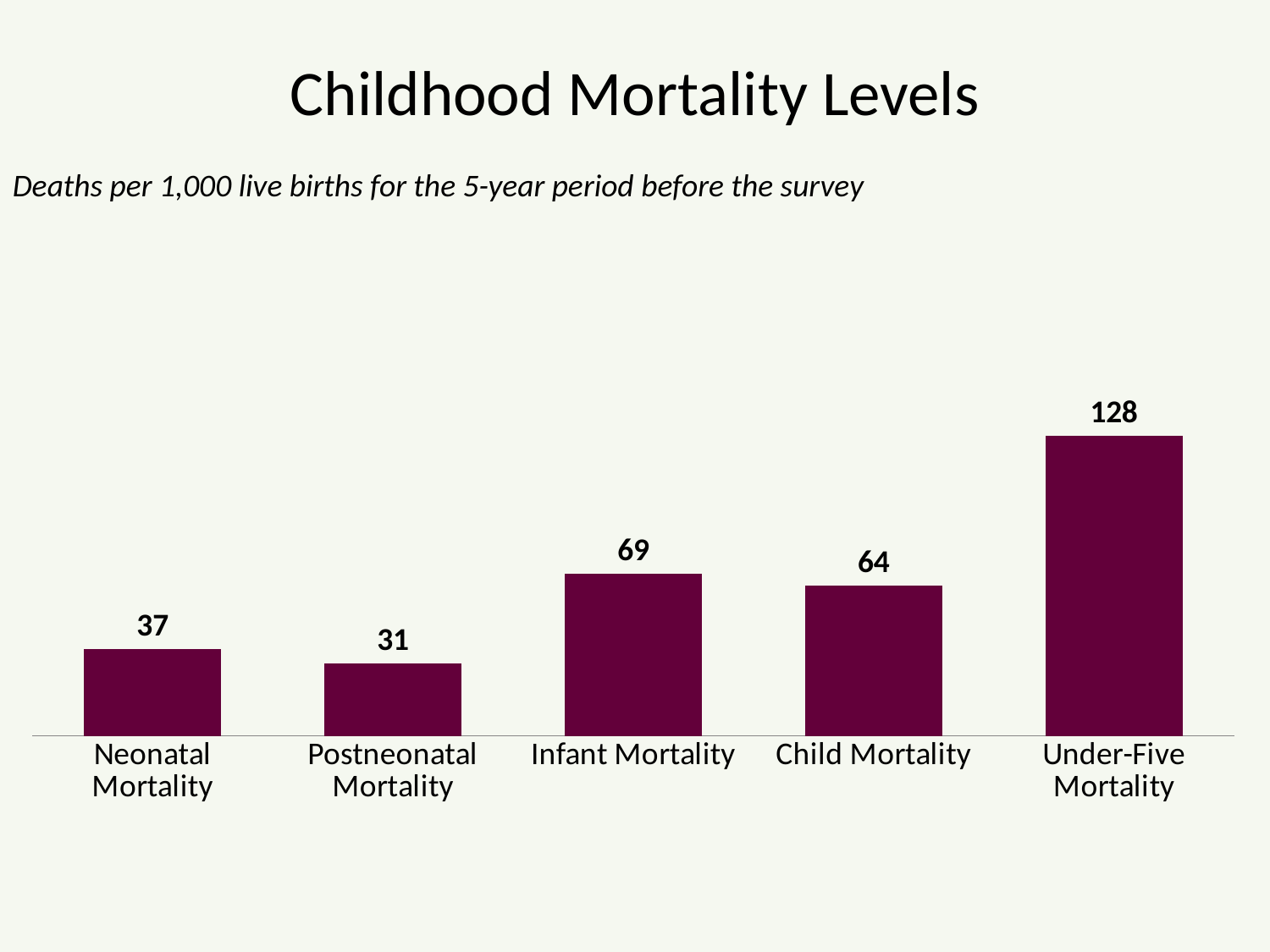

# Childhood Mortality Levels
Deaths per 1,000 live births for the 5-year period before the survey

### Chart

| Category |  |
|---|---|
| Neonatal Mortality | 37.0 |
| Postneonatal Mortality | 31.0 |
| Infant Mortality | 69.0 |
| Child Mortality | 64.0 |
| Under-Five Mortality | 128.0 |